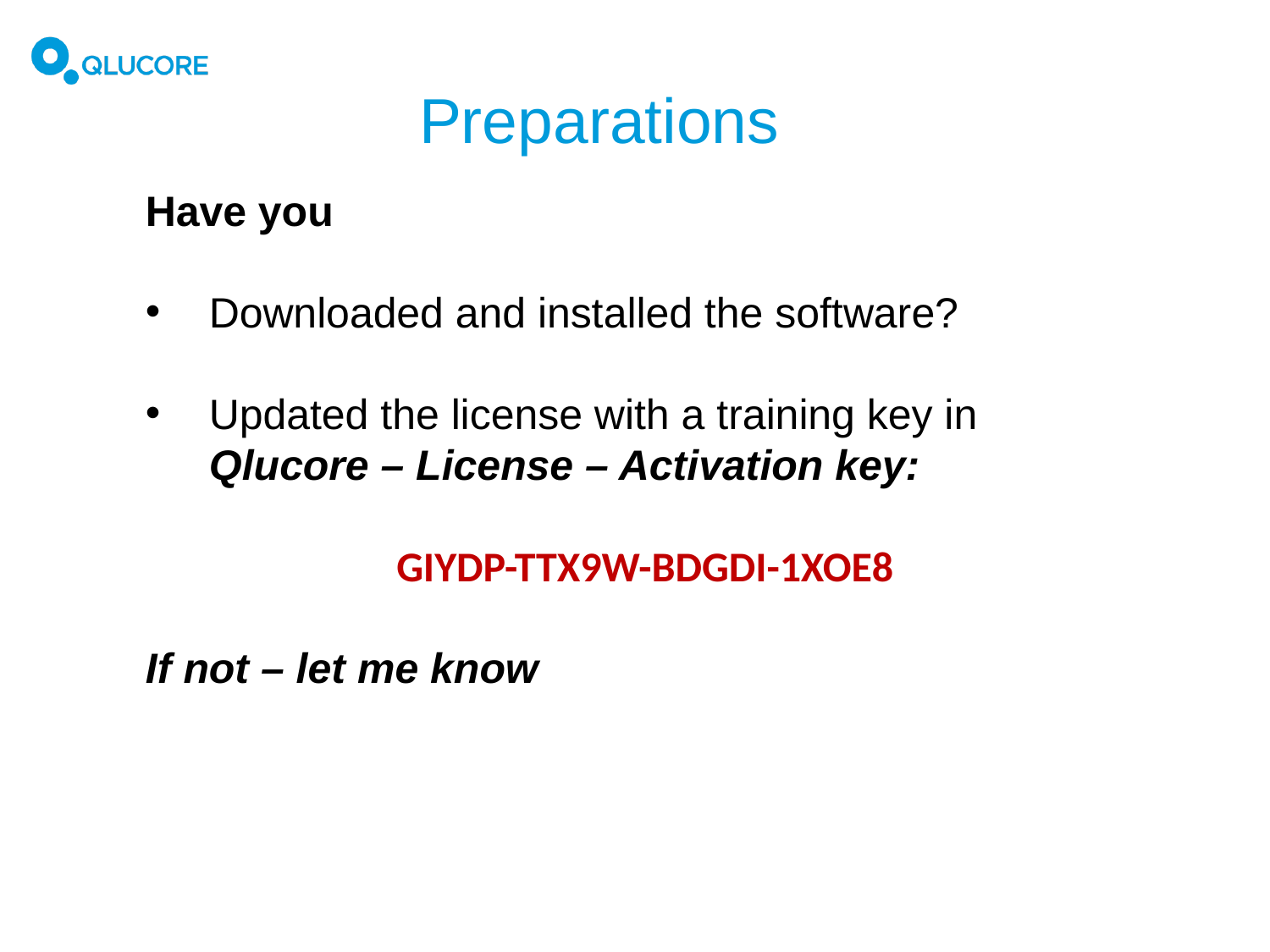

# Preparations
Have you

Downloaded and installed the software?

Updated the license with a training key in Qlucore – License – Activation key:

GIYDP-TTX9W-BDGDI-1XOE8

If not – let me know